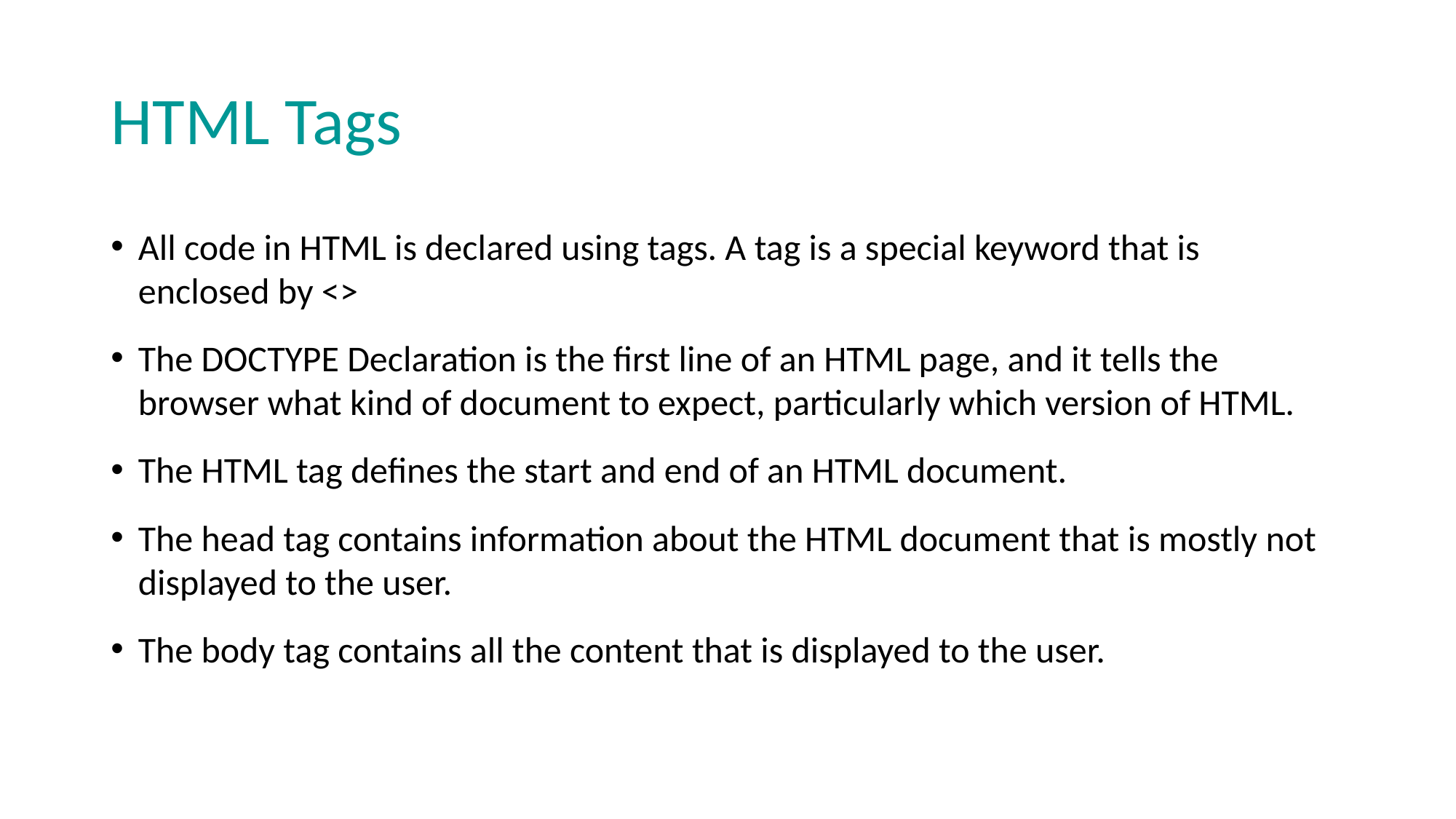

# HTML Tags
All code in HTML is declared using tags. A tag is a special keyword that is enclosed by <>
The DOCTYPE Declaration is the first line of an HTML page, and it tells the browser what kind of document to expect, particularly which version of HTML.
The HTML tag defines the start and end of an HTML document.
The head tag contains information about the HTML document that is mostly not displayed to the user.
The body tag contains all the content that is displayed to the user.